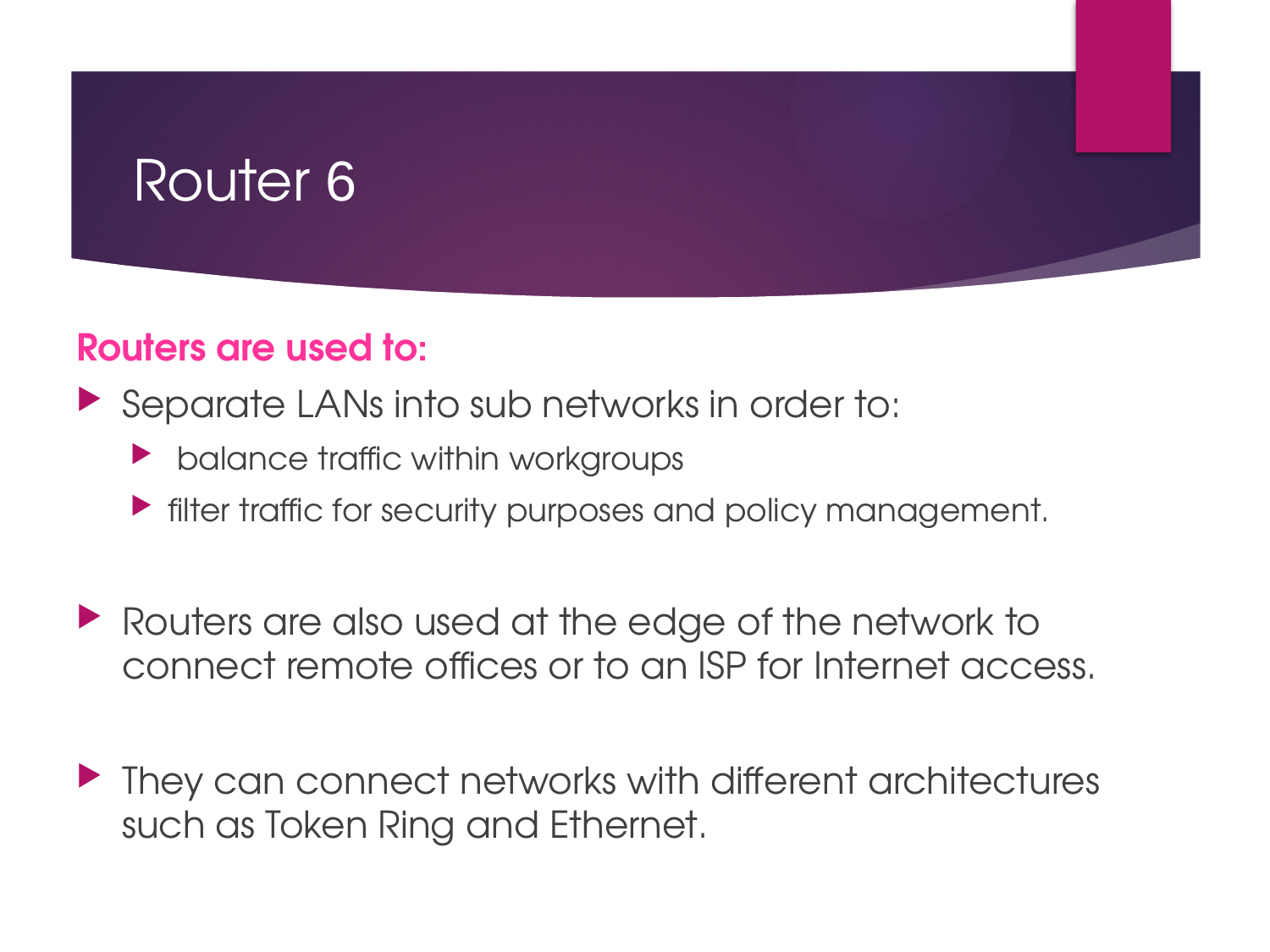

# 6 Router
Routers are used to:
Separate LANs into sub networks in order to:
 balance traffic within workgroups
filter traffic for security purposes and policy management.

Routers are also used at the edge of the network to connect remote offices or to an ISP for Internet access.

They can connect networks with different architectures such as Token Ring and Ethernet.